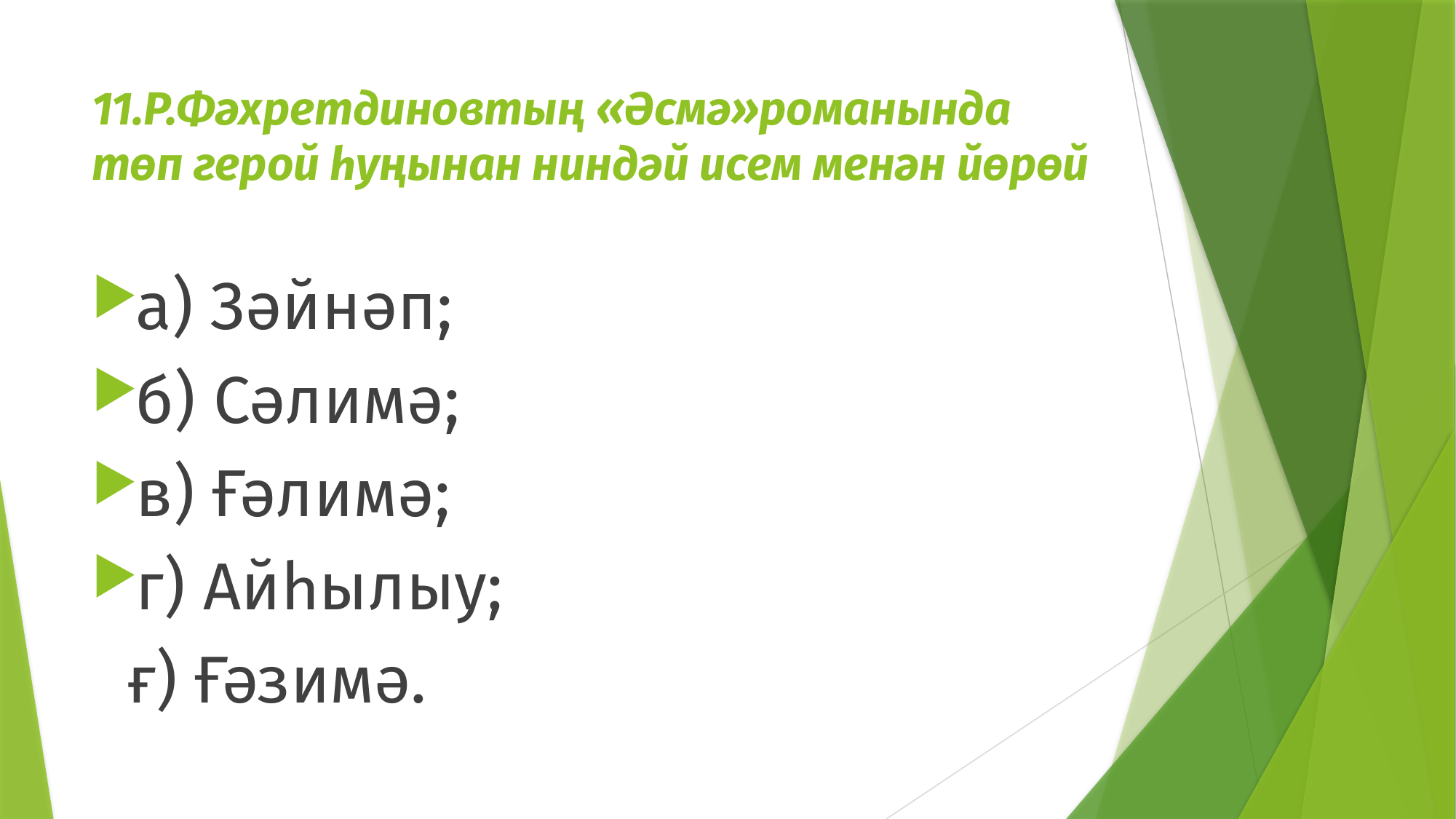

# 11.Р.Фәхретдиновтың «Әсмә»романында төп герой һуңынан ниндәй исем менән йөрөй
а) Зәйнәп;
б) Сәлимә;
в) Ғәлимә;
г) Айһылыу;
  ғ) Ғәзимә.